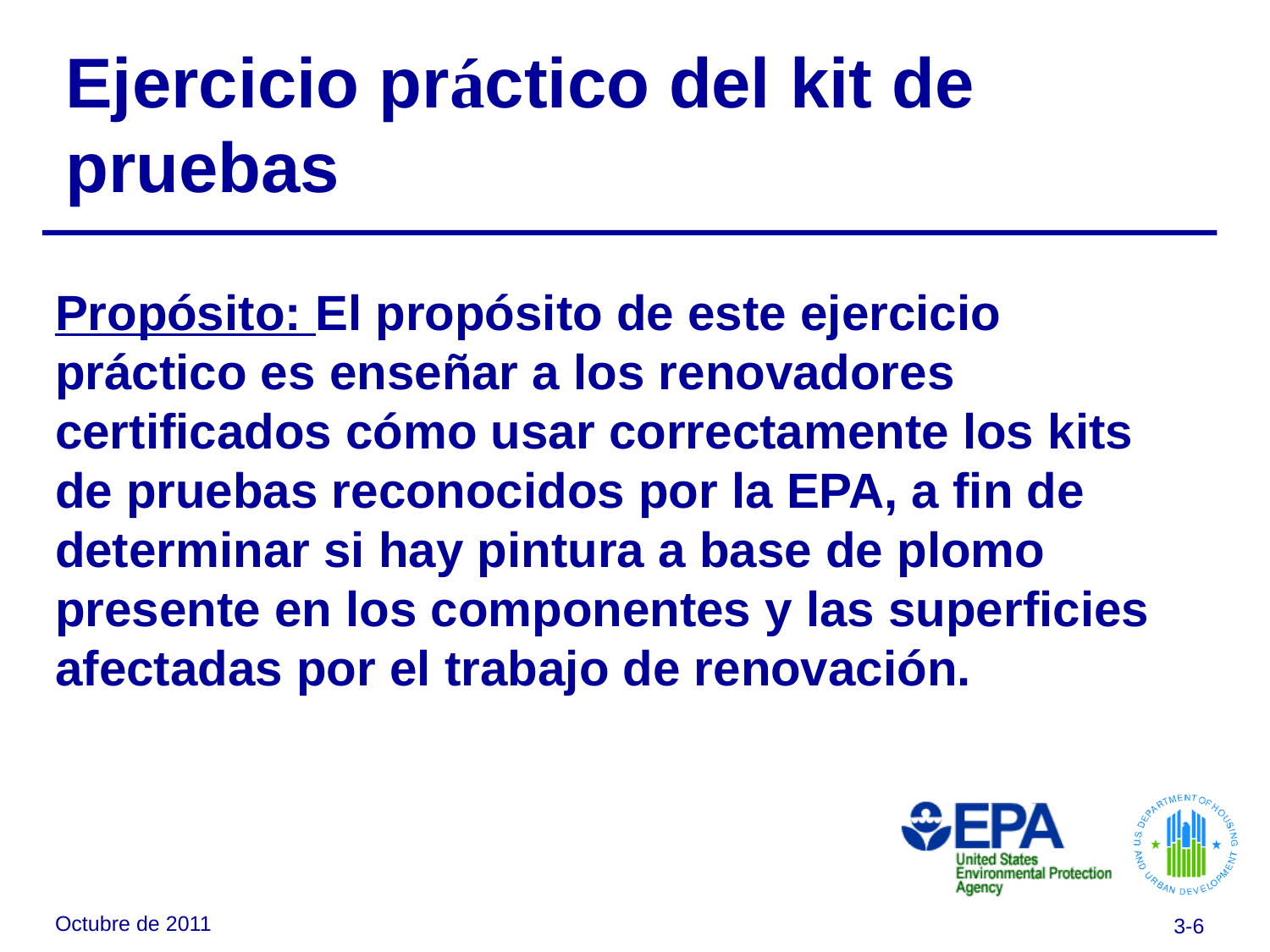

# Ejercicio práctico del kit de pruebas
Propósito: El propósito de este ejercicio práctico es enseñar a los renovadores certificados cómo usar correctamente los kits de pruebas reconocidos por la EPA, a fin de determinar si hay pintura a base de plomo presente en los componentes y las superficies afectadas por el trabajo de renovación.
Octubre de 2011
3-6